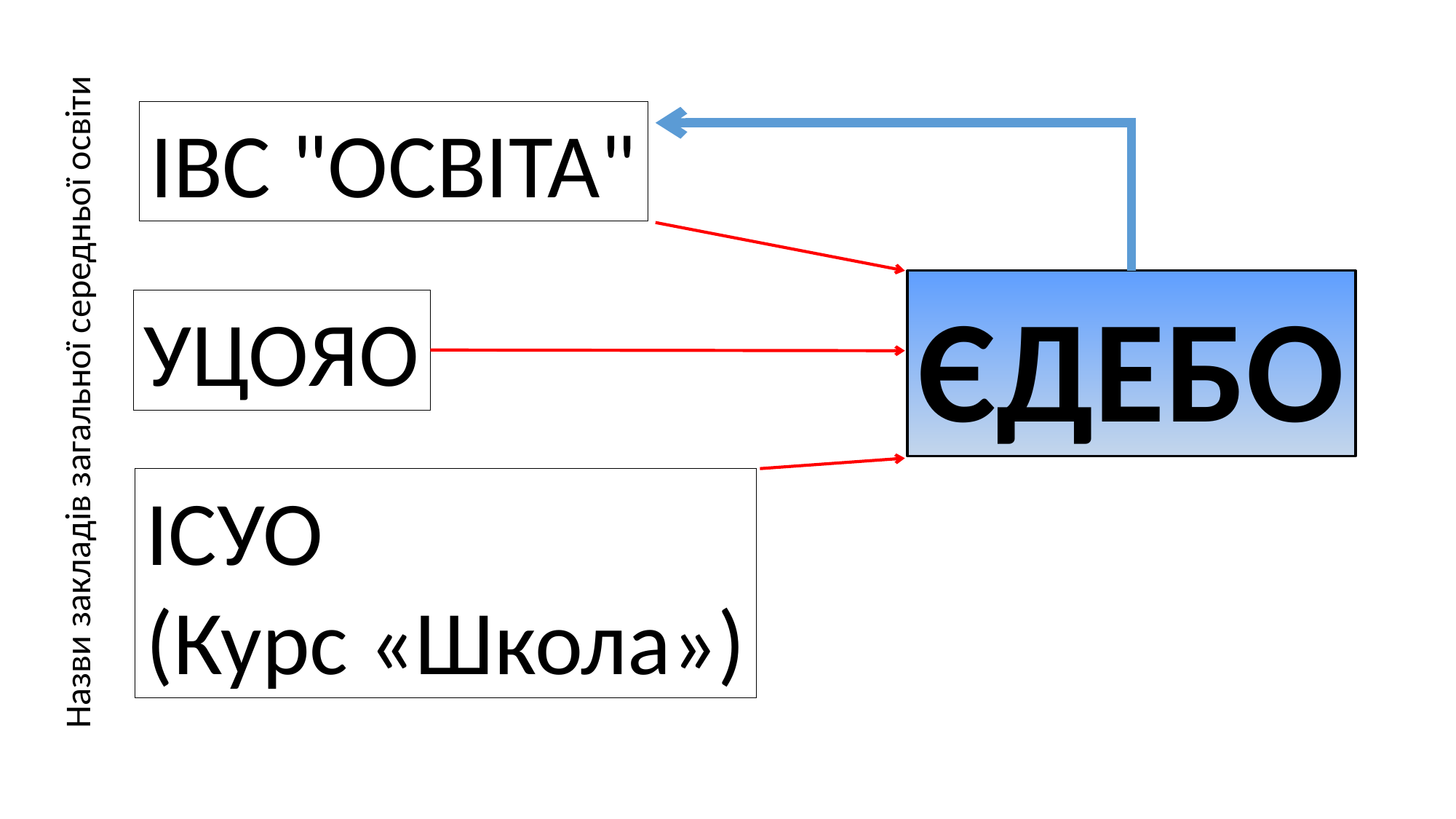

ІВС "ОСВІТА"
ЄДЕБО
УЦОЯО
Назви закладів загальної середньої освіти
ІСУО
(Курс «Школа»)